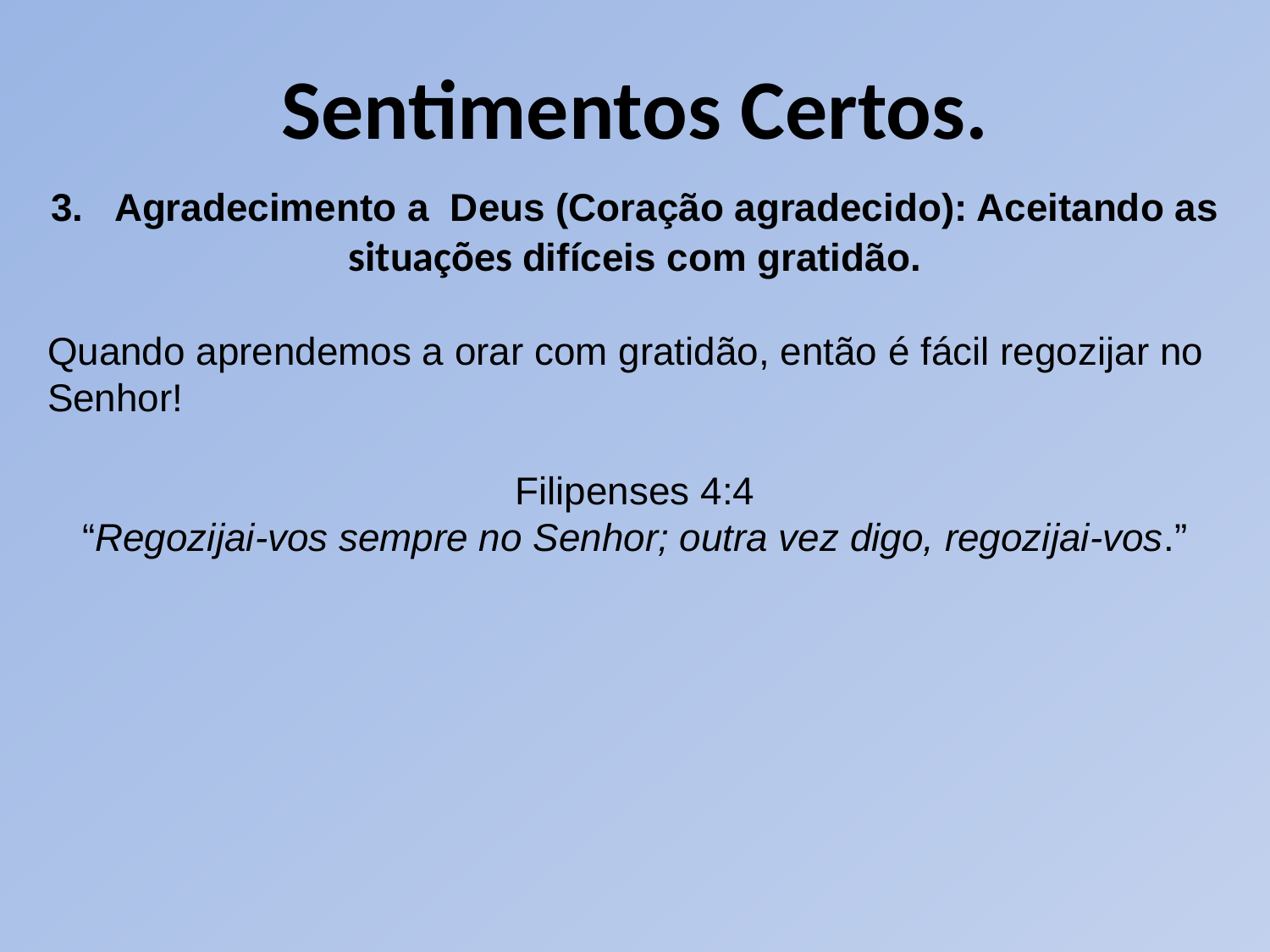

Sentimentos Certos.
3.   Agradecimento a  Deus (Coração agradecido): Aceitando as situações difíceis com gratidão.

Quando aprendemos a orar com gratidão, então é fácil regozijar no Senhor!

Filipenses 4:4
“Regozijai-vos sempre no Senhor; outra vez digo, regozijai-vos.”